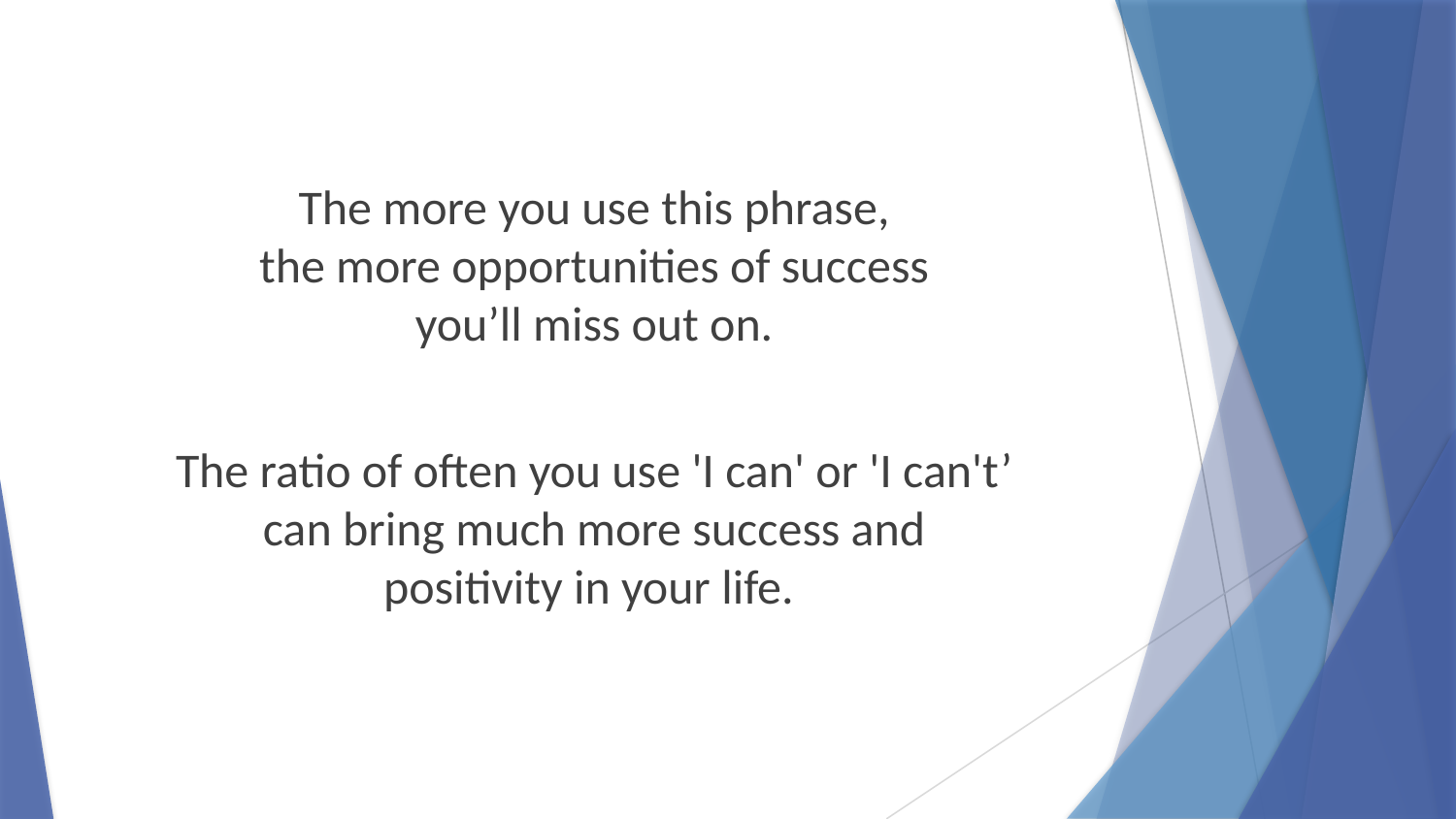

The more you use this phrase,
the more opportunities of success
you’ll miss out on.

The ratio of often you use 'I can' or 'I can't’
can bring much more success and
positivity in your life.